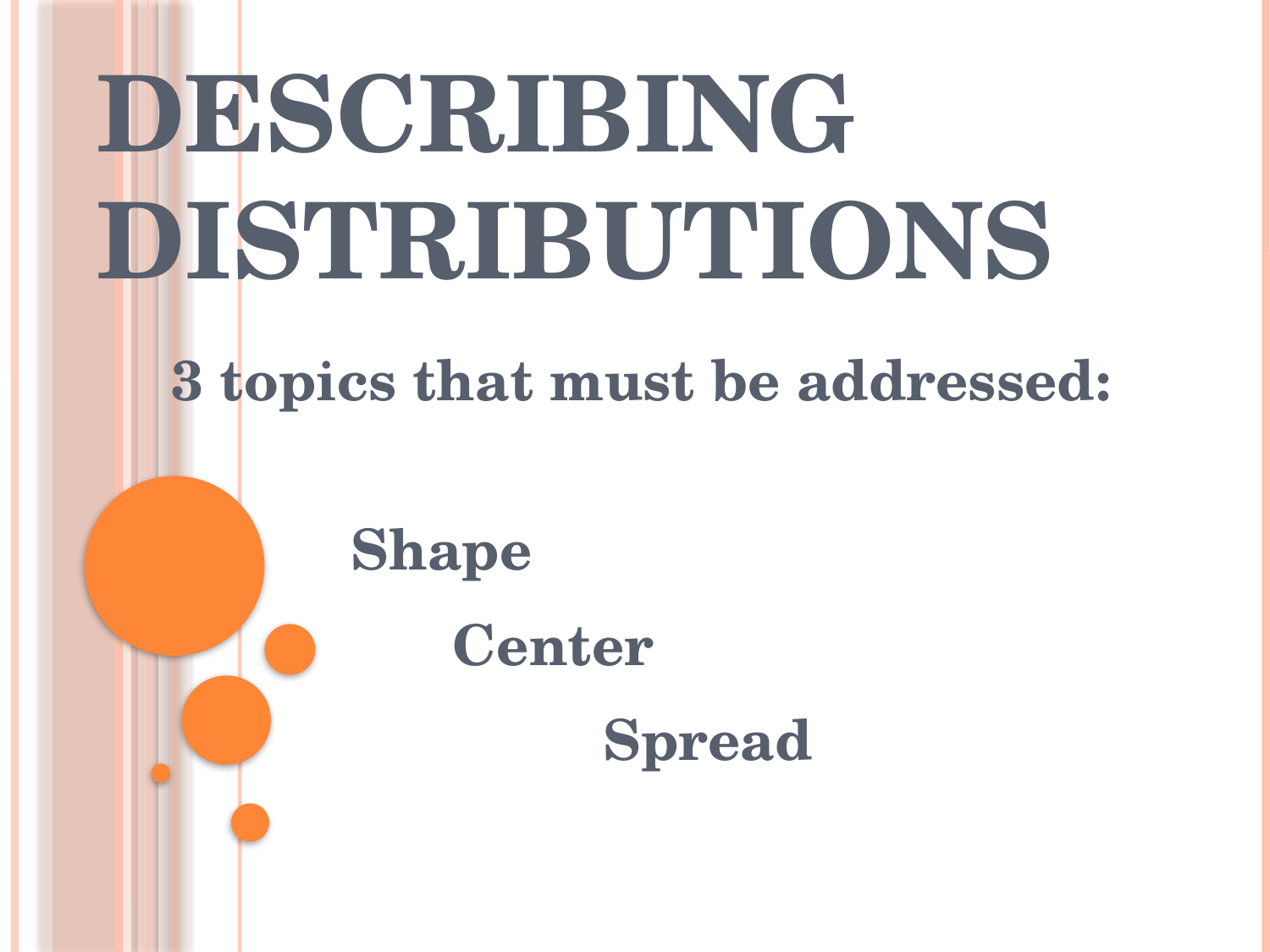

# Describing Distributions
3 topics that must be addressed:
Shape
Center
Spread